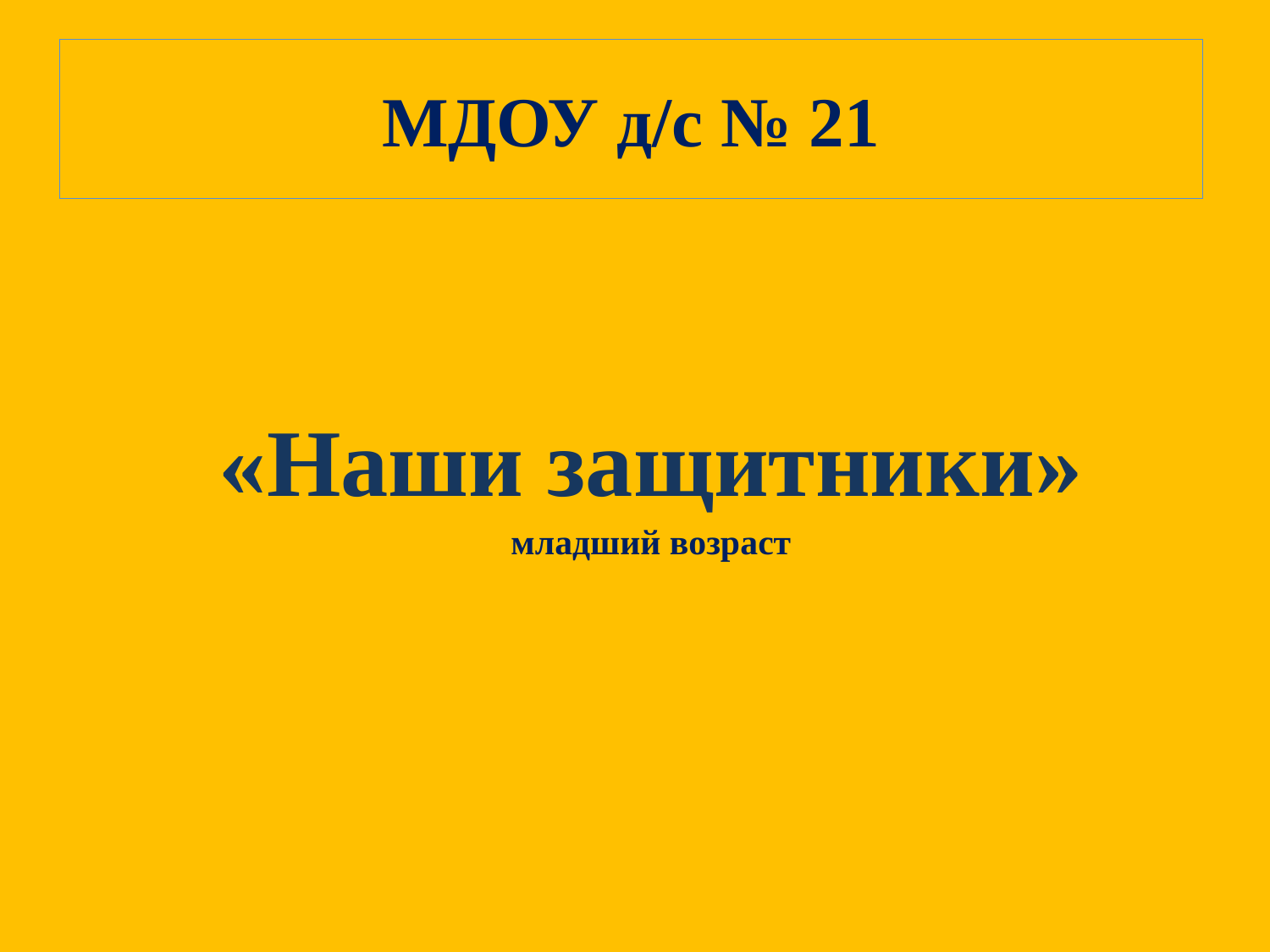

# МДОУ д/с № 21

«Наши защитники»
младший возраст